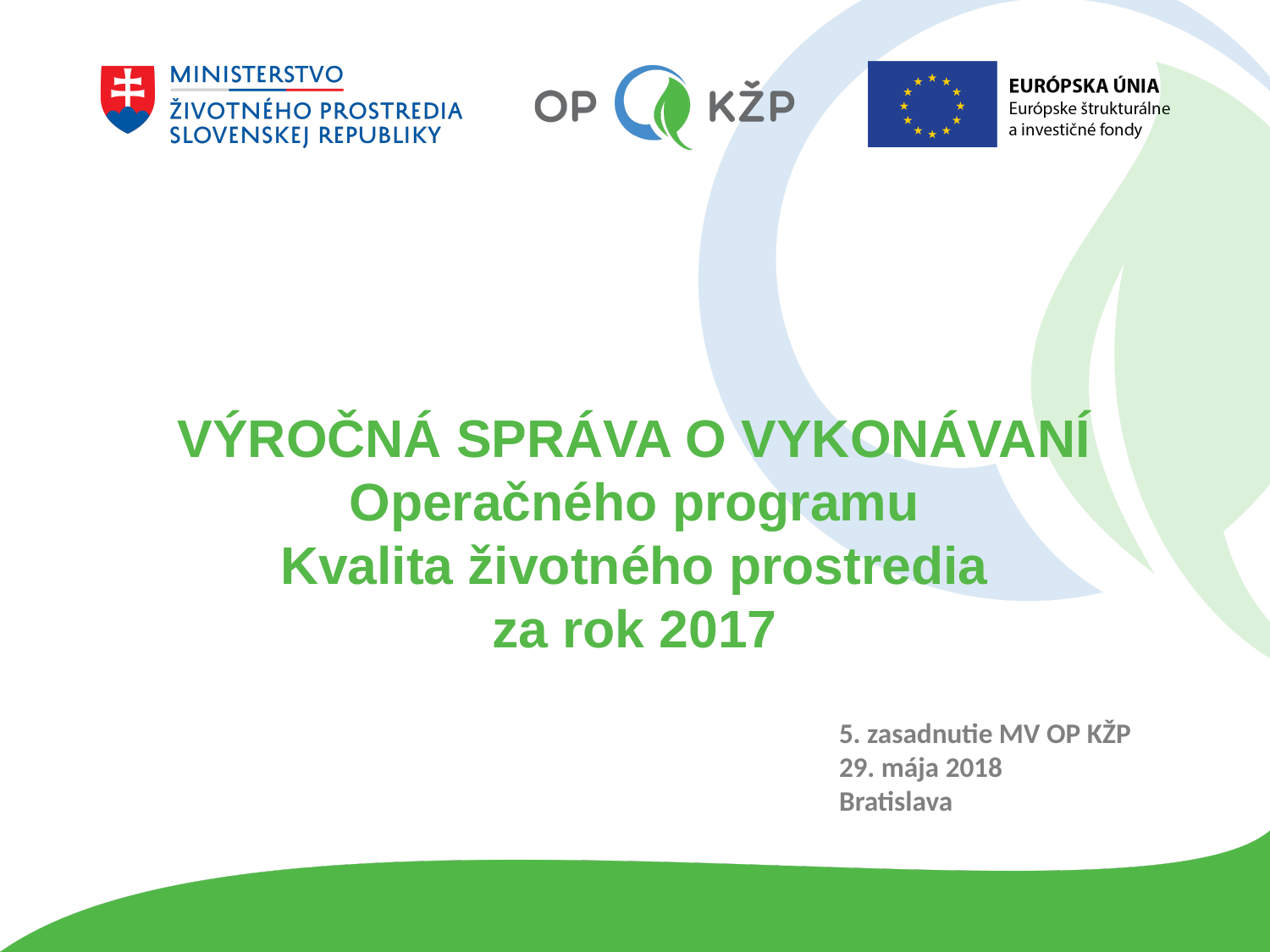

VÝROČNÁ SPRÁVA O VYKONÁVANÍ
Operačného programu
Kvalita životného prostredia
za rok 2017
5. zasadnutie MV OP KŽP
29. mája 2018
Bratislava